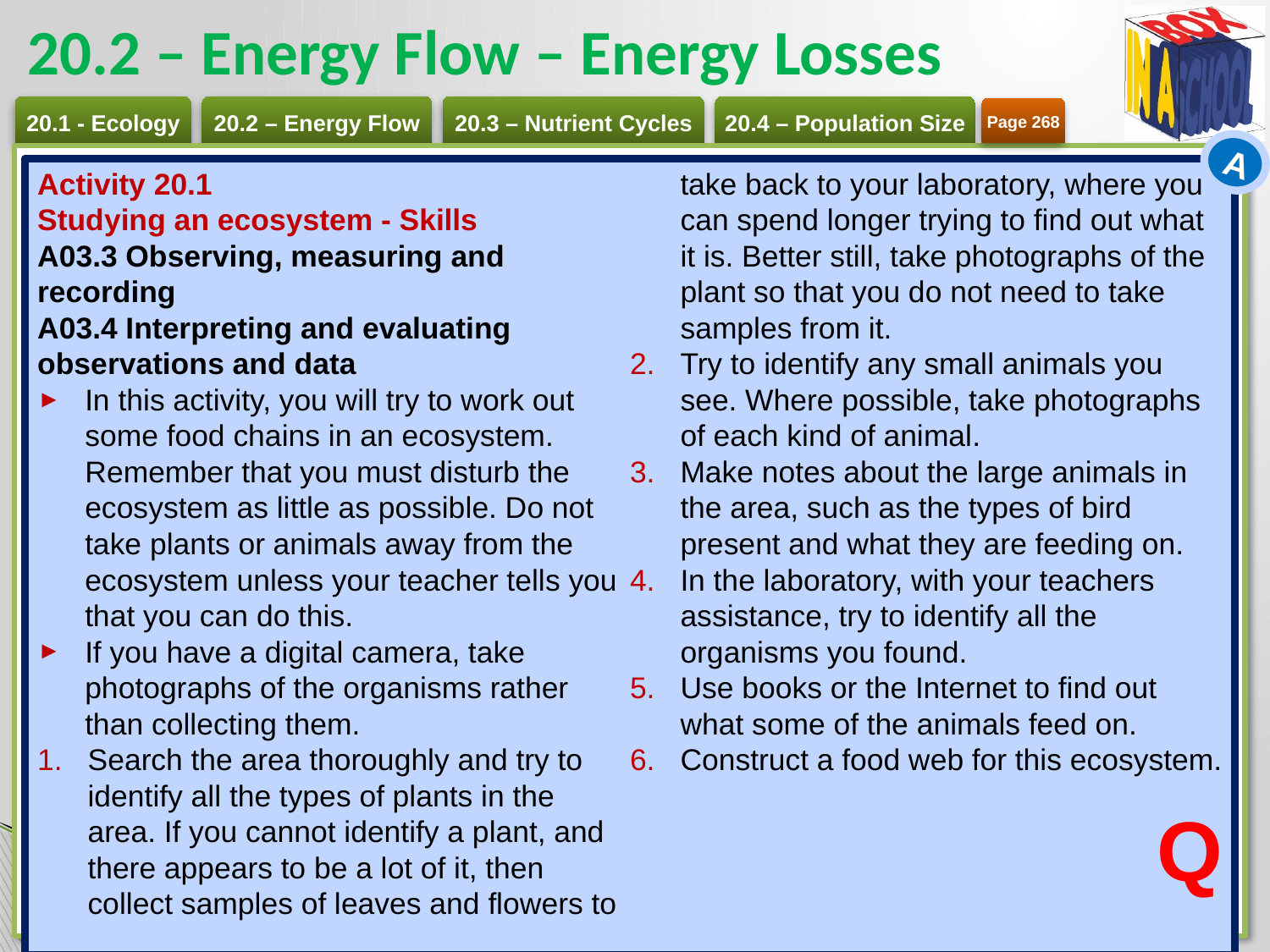

# 20.2 – Energy Flow – Energy Losses
Page 268
A
Activity 20.1
Studying an ecosystem - Skills
A03.3 Observing, measuring and recording
A03.4 Interpreting and evaluating observations and data
In this activity, you will try to work out some food chains in an ecosystem. Remember that you must disturb the ecosystem as little as possible. Do not take plants or animals away from the ecosystem unless your teacher tells you that you can do this.
If you have a digital camera, take photographs of the organisms rather than collecting them.
Search the area thoroughly and try to identify all the types of plants in the area. If you cannot identify a plant, and there appears to be a lot of it, then collect samples of leaves and flowers to take back to your laboratory, where you can spend longer trying to find out what it is. Better still, take photographs of the plant so that you do not need to take samples from it.
Try to identify any small animals you see. Where possible, take photographs of each kind of animal.
Make notes about the large animals in the area, such as the types of bird present and what they are feeding on.
In the laboratory, with your teachers assistance, try to identify all the organisms you found.
Use books or the Internet to find out what some of the animals feed on.
Construct a food web for this ecosystem.
Q